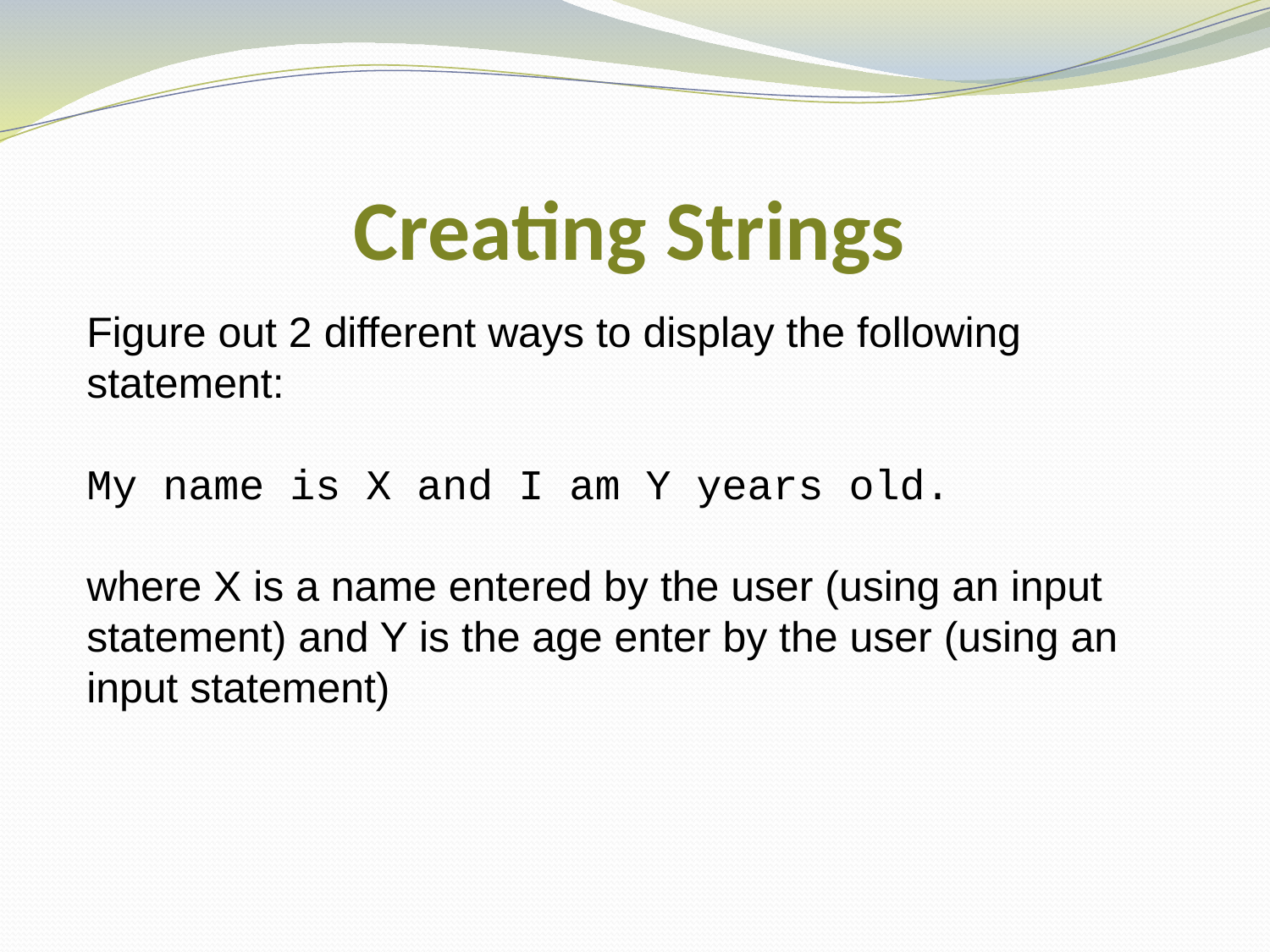

Creating Strings
Figure out 2 different ways to display the following statement:

My name is X and I am Y years old.

where X is a name entered by the user (using an input statement) and Y is the age enter by the user (using an input statement)